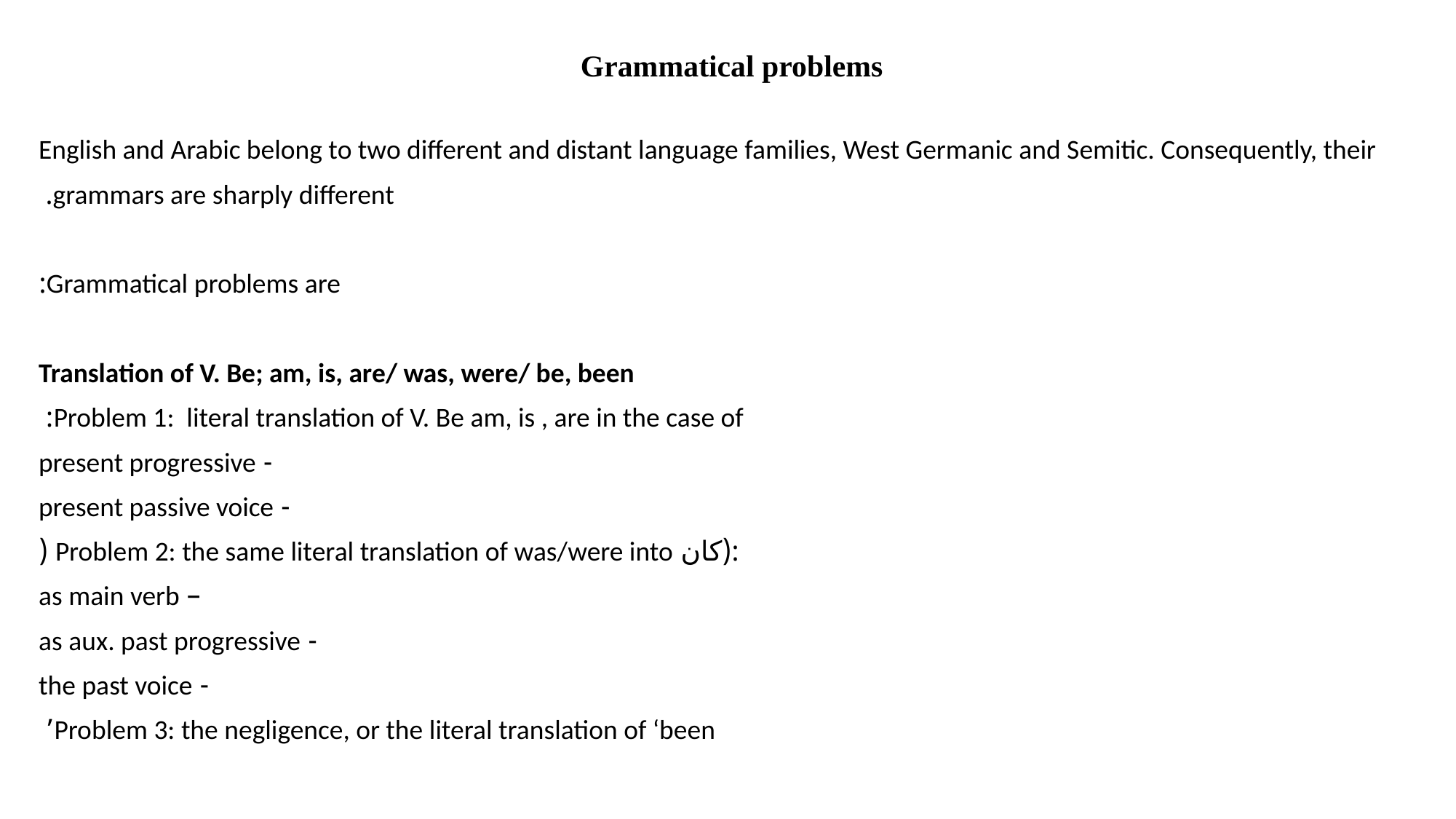

# Grammatical problems
English and Arabic belong to two different and distant language families, West Germanic and Semitic. Consequently, their
 grammars are sharply different.

Grammatical problems are:

Translation of V. Be; am, is, are/ was, were/ be, been
 Problem 1:  literal translation of V. Be am, is , are in the case of:
   - present progressive
   - present passive voice
:(كان Problem 2: the same literal translation of was/were into (
– as main verb
- as aux. past progressive
- the past voice
 Problem 3: the negligence, or the literal translation of ‘been’